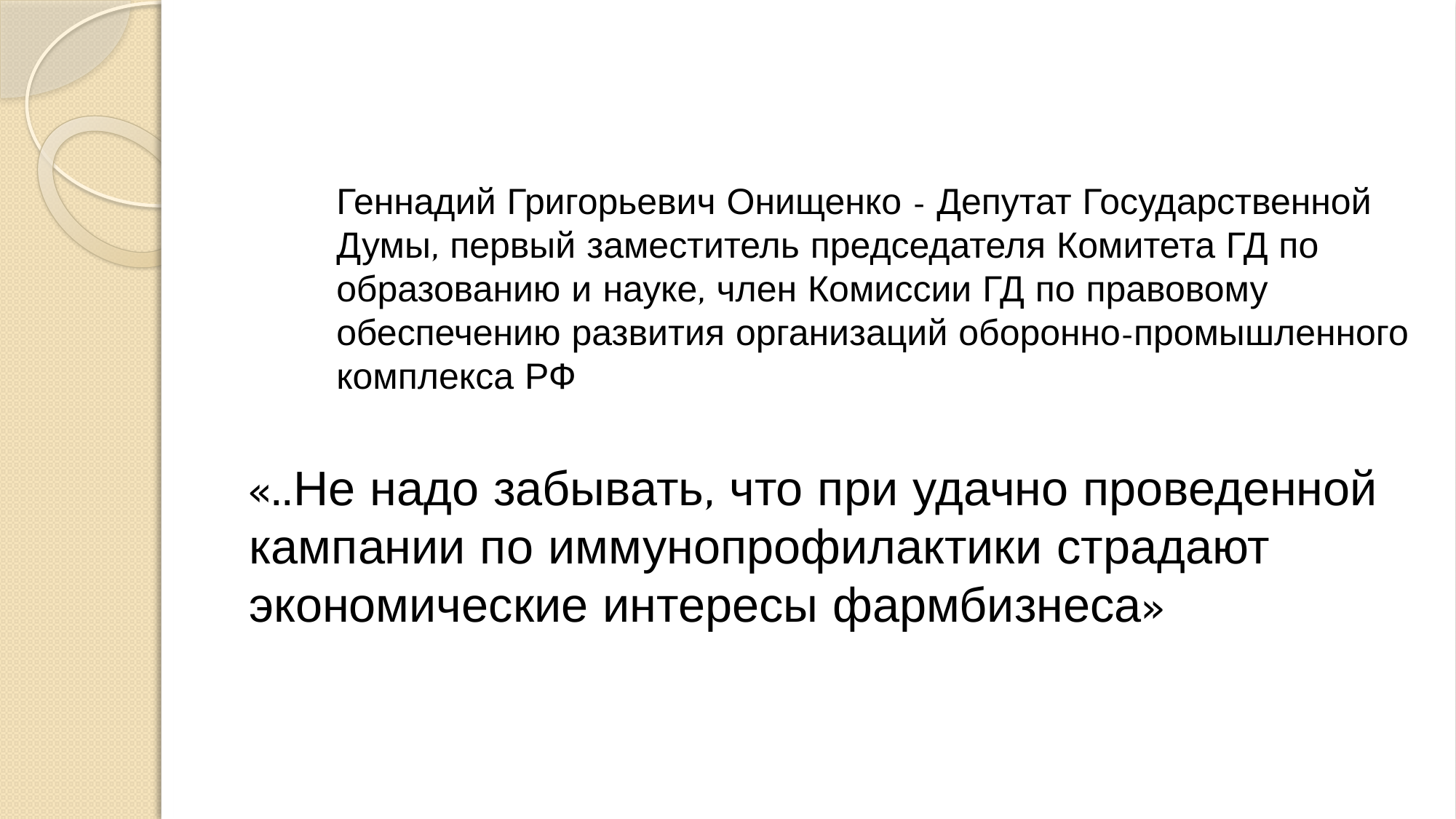

Геннадий Григорьевич Онищенко - Депутат Государственной Думы, первый заместитель председателя Комитета ГД по образованию и науке, член Комиссии ГД по правовому обеспечению развития организаций оборонно-промышленного комплекса РФ

«..Не надо забывать, что при удачно проведенной кампании по иммунопрофилактики страдают экономические интересы фармбизнеса»